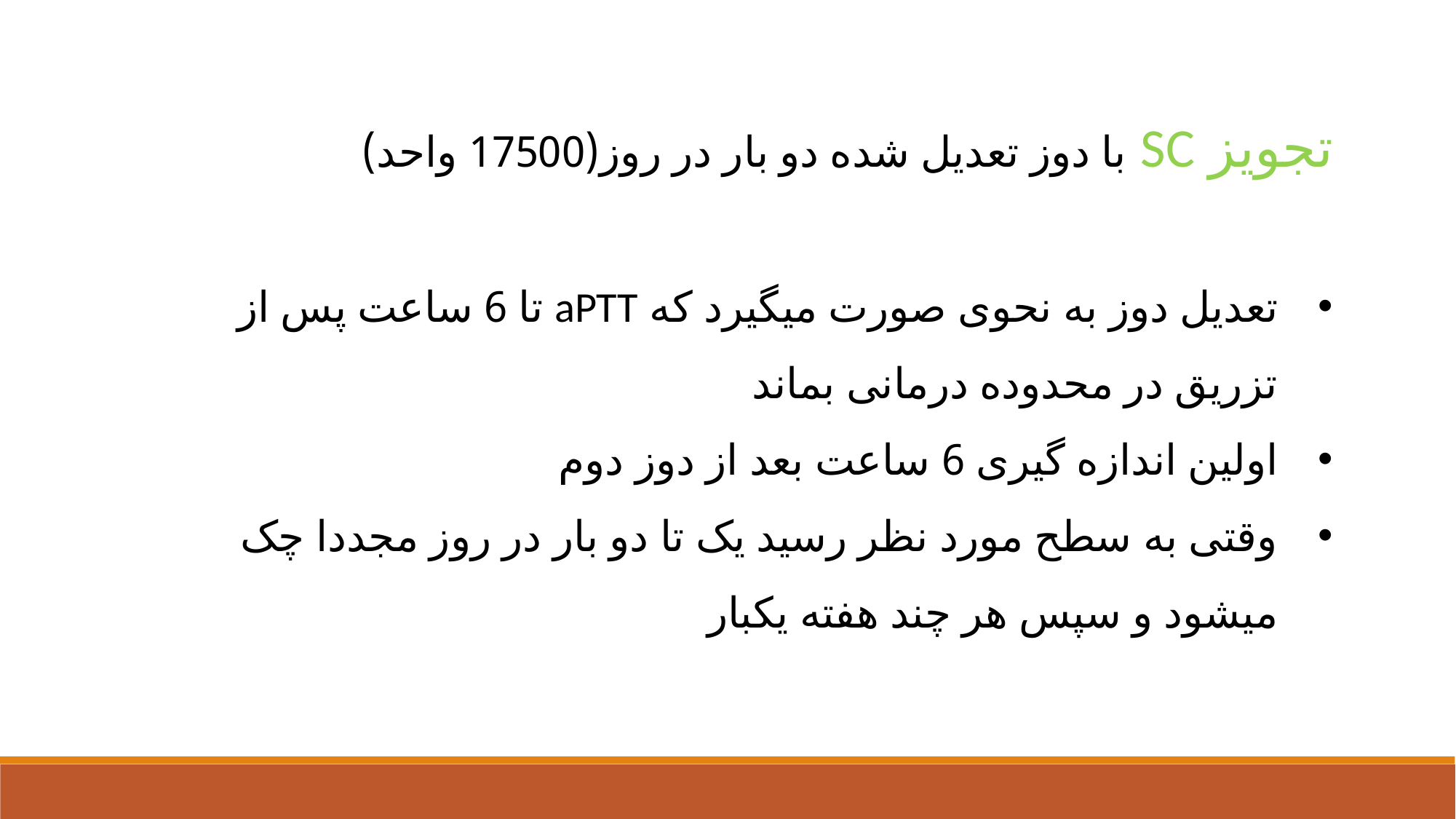

تجویز SC با دوز تعدیل شده دو بار در روز(17500 واحد)

تعدیل دوز به نحوی صورت میگیرد که aPTT تا 6 ساعت پس از تزریق در محدوده درمانی بماند
اولین اندازه گیری 6 ساعت بعد از دوز دوم
وقتی به سطح مورد نظر رسید یک تا دو بار در روز مجددا چک میشود و سپس هر چند هفته یکبار